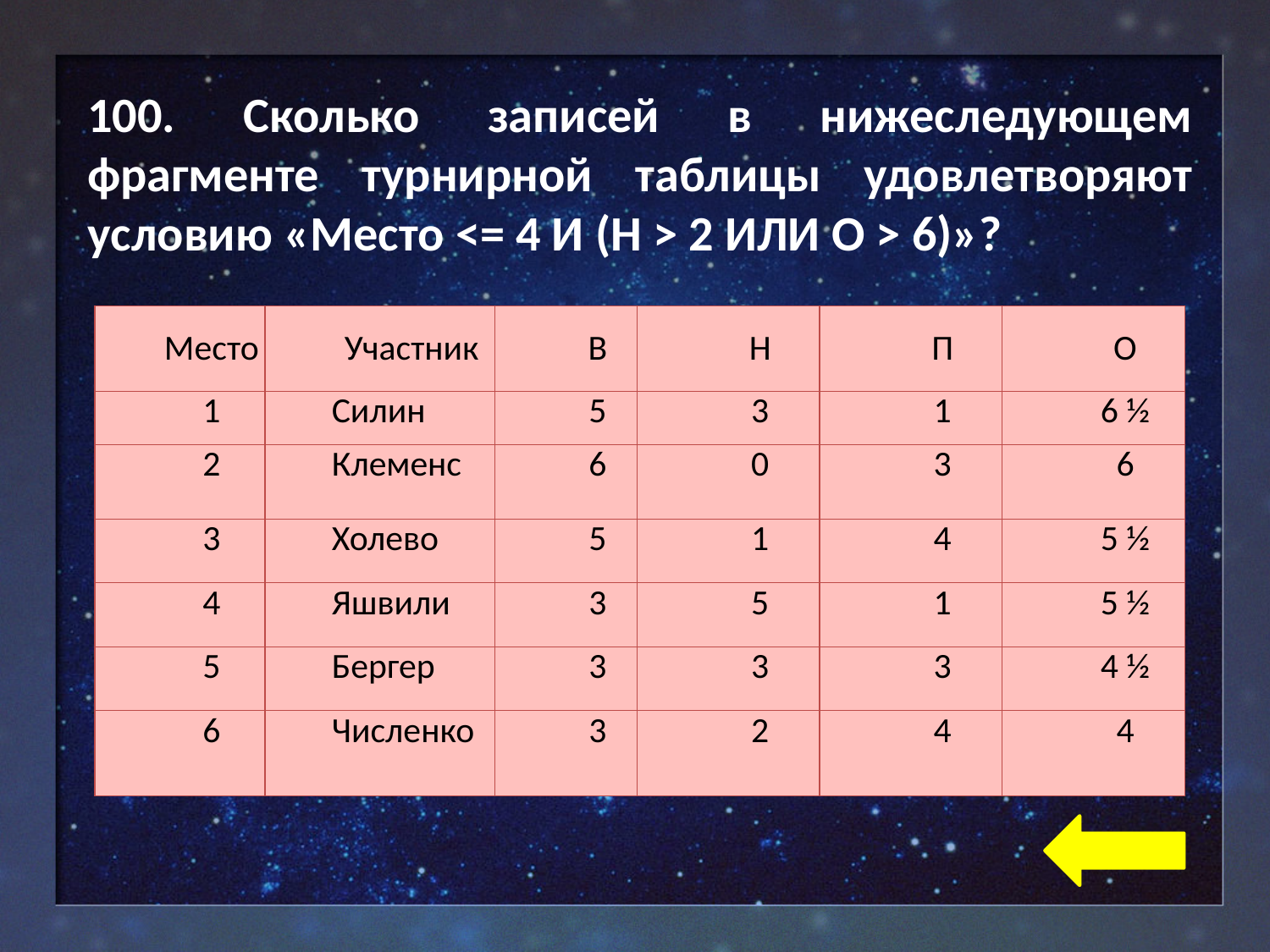

100. Сколько записей в нижеследующем фрагменте турнирной таблицы удовлетворяют условию «Место <= 4 И (Н > 2 ИЛИ О > 6)»?
| Место | Участник | В | Н | П | О |
| --- | --- | --- | --- | --- | --- |
| 1 | Силин | 5 | 3 | 1 | 6 ½ |
| 2 | Клеменс | 6 | 0 | 3 | 6 |
| 3 | Холево | 5 | 1 | 4 | 5 ½ |
| 4 | Яшвили | 3 | 5 | 1 | 5 ½ |
| 5 | Бергер | 3 | 3 | 3 | 4 ½ |
| 6 | Численко | 3 | 2 | 4 | 4 |